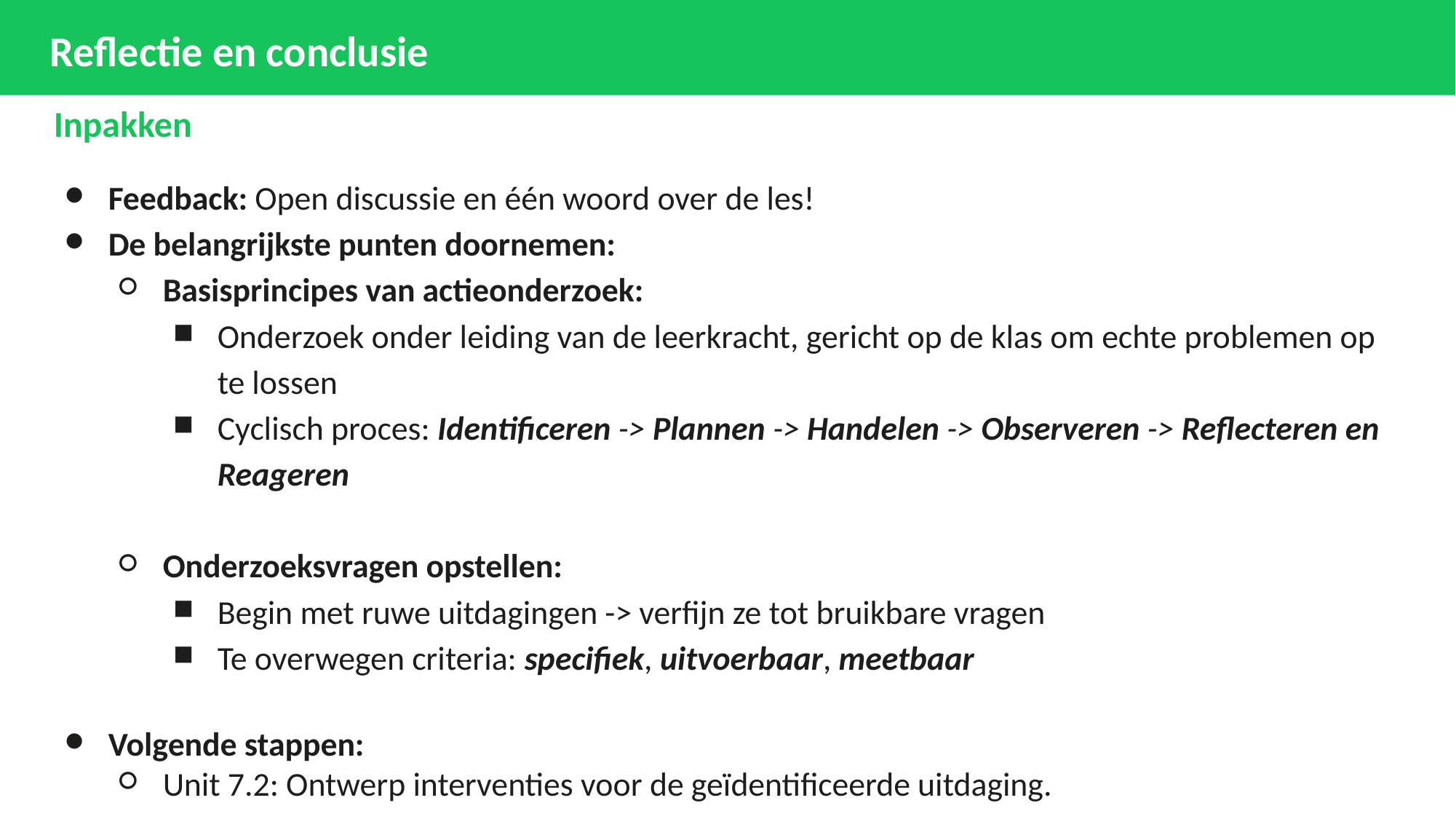

# Reflectie en conclusie
Inpakken

Feedback: Open discussie en één woord over de les!
De belangrijkste punten doornemen:
Basisprincipes van actieonderzoek:
Onderzoek onder leiding van de leerkracht, gericht op de klas om echte problemen op te lossen
Cyclisch proces: Identificeren -> Plannen -> Handelen -> Observeren -> Reflecteren en Reageren

Onderzoeksvragen opstellen:
Begin met ruwe uitdagingen -> verfijn ze tot bruikbare vragen
Te overwegen criteria: specifiek, uitvoerbaar, meetbaar

Volgende stappen:
Unit 7.2: Ontwerp interventies voor de geïdentificeerde uitdaging.

"Actieonderzoek verandert leerkrachten van passagiers in drijvende krachten achter onderwijsveranderingen."